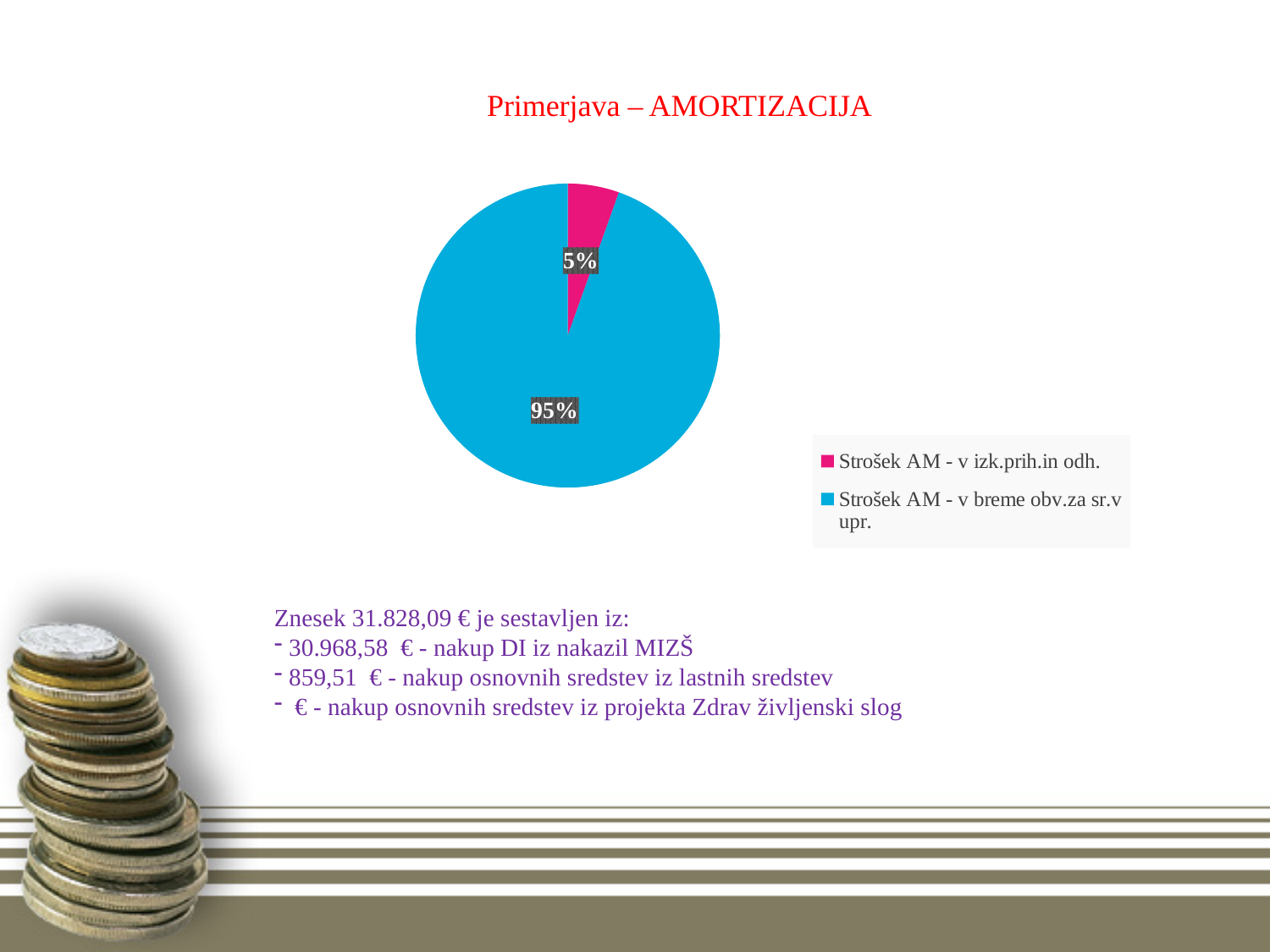

# Primerjava – AMORTIZACIJA

### Chart

| Category | Leto 2018 |
|---|---|
| Strošek AM - v izk.prih.in odh. | 31828.0 |
| Strošek AM - v breme obv.za sr.v upr. | 550943.0 |
Znesek 31.828,09 € je sestavljen iz:
 30.968,58  € - nakup DI iz nakazil MIZŠ
 859,51  € - nakup osnovnih sredstev iz lastnih sredstev
  € - nakup osnovnih sredstev iz projekta Zdrav življenski slog